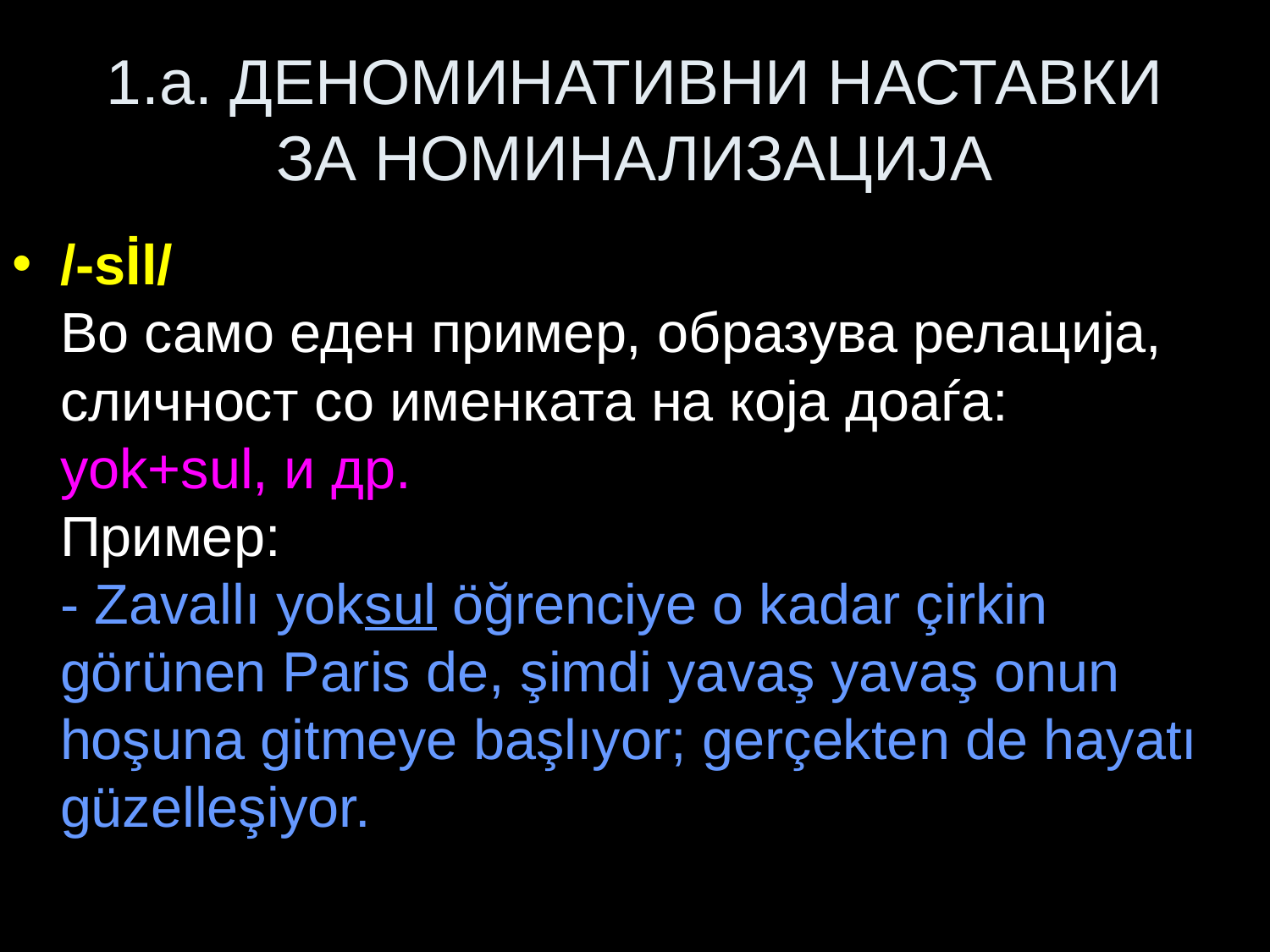

# 1.a. ДЕНОМИНАТИВНИ НАСТАВКИ ЗА НОМИНАЛИЗАЦИЈА
/-sİl/
Во само еден пример, образува релација, сличност со именката на која доаѓа:
yok+sul, и др.
Пример:
- Zavallı yoksul öğrenciye o kadar çirkin görünen Paris de, şimdi yavaş yavaş onun hoşuna gitmeye başlıyor; gerçekten de hayatı güzelleşiyor.